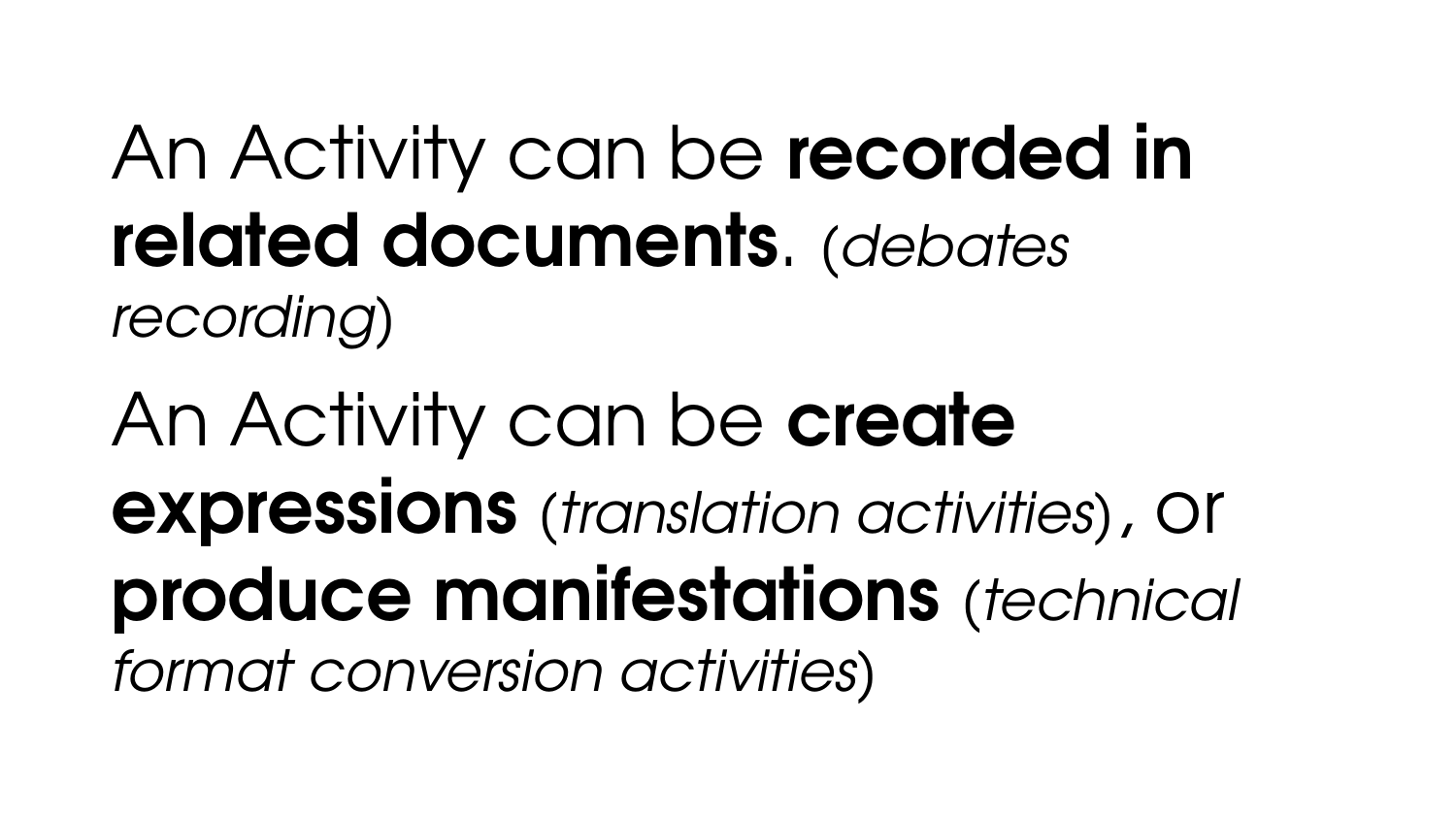

An Activity can be recorded in related documents. (debates recording)
An Activity can be create expressions (translation activities), or produce manifestations (technical format conversion activities)